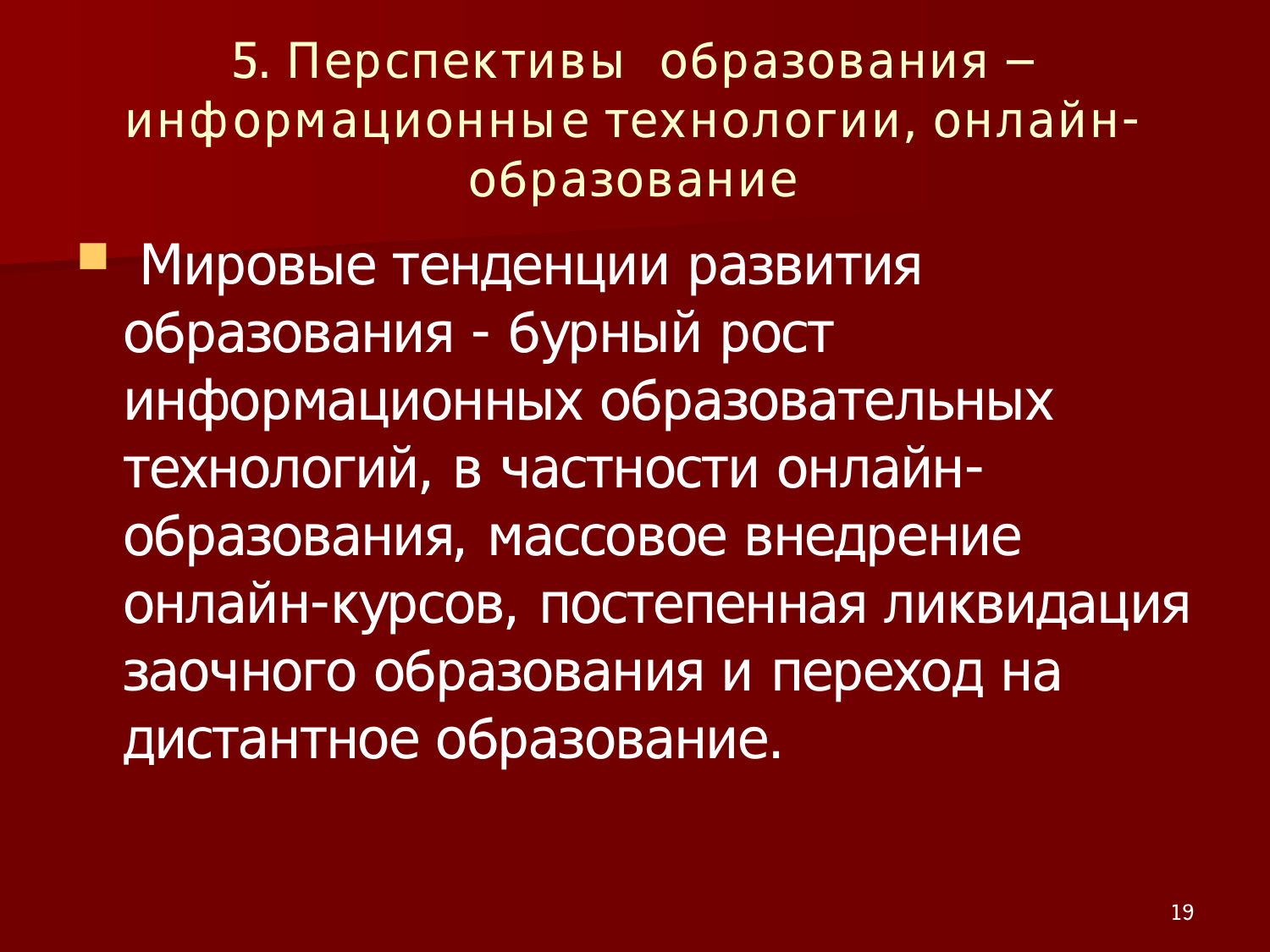

# 5. Перспективы  образования – информационные технологии, онлайн-образование
 Мировые тенденции развития образования - бурный рост  информационных образовательных технологий, в частности онлайн-образования, массовое внедрение онлайн-курсов, постепенная ликвидация заочного образования и переход на дистантное образование.
19